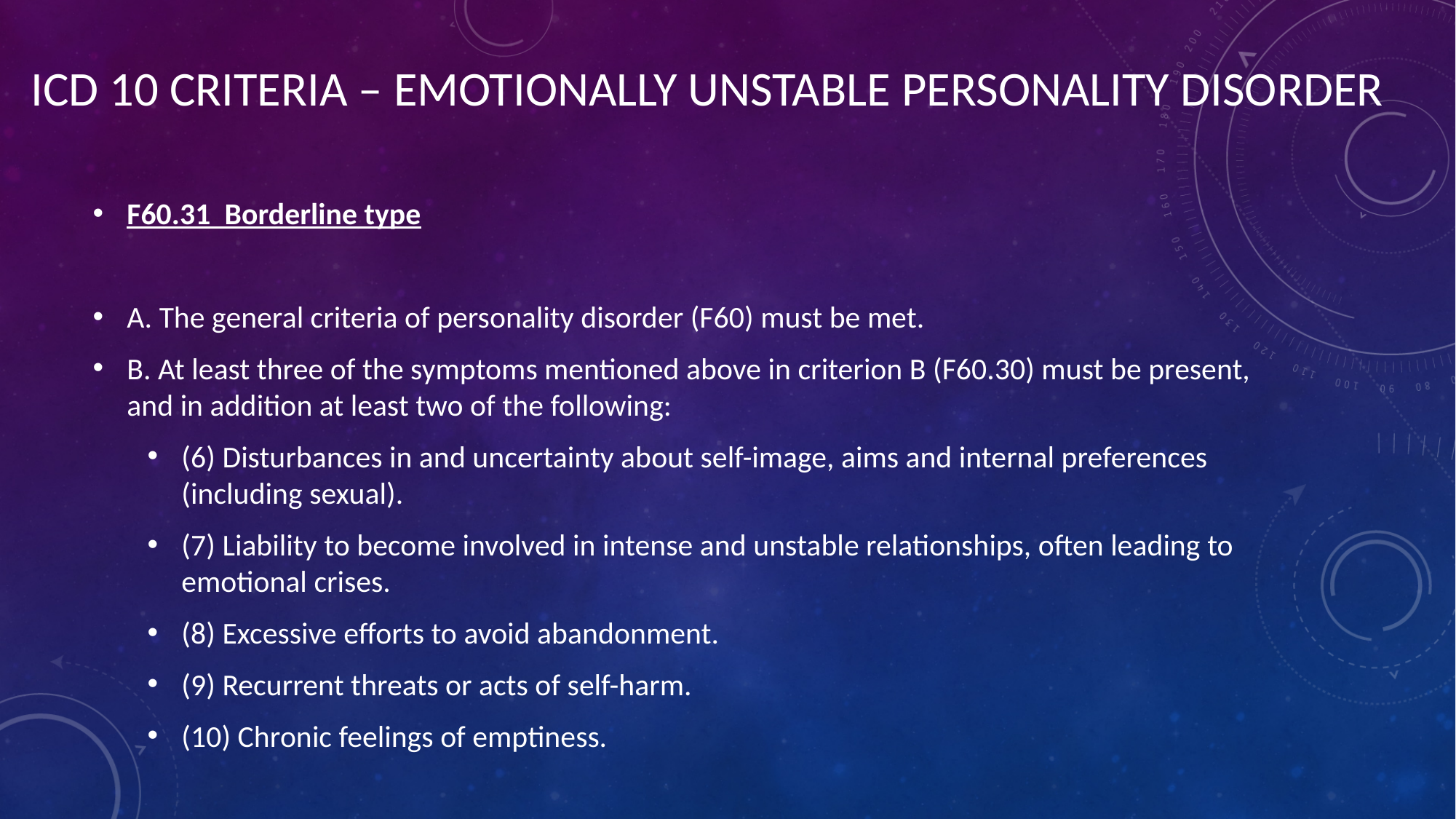

# ICD 10 Criteria – Emotionally unstable personality disorder
F60.31  Borderline type

A. The general criteria of personality disorder (F60) must be met.
B. At least three of the symptoms mentioned above in criterion B (F60.30) must be present, and in addition at least two of the following:
(6) Disturbances in and uncertainty about self-image, aims and internal preferences (including sexual).
(7) Liability to become involved in intense and unstable relationships, often leading to emotional crises.
(8) Excessive efforts to avoid abandonment.
(9) Recurrent threats or acts of self-harm.
(10) Chronic feelings of emptiness.